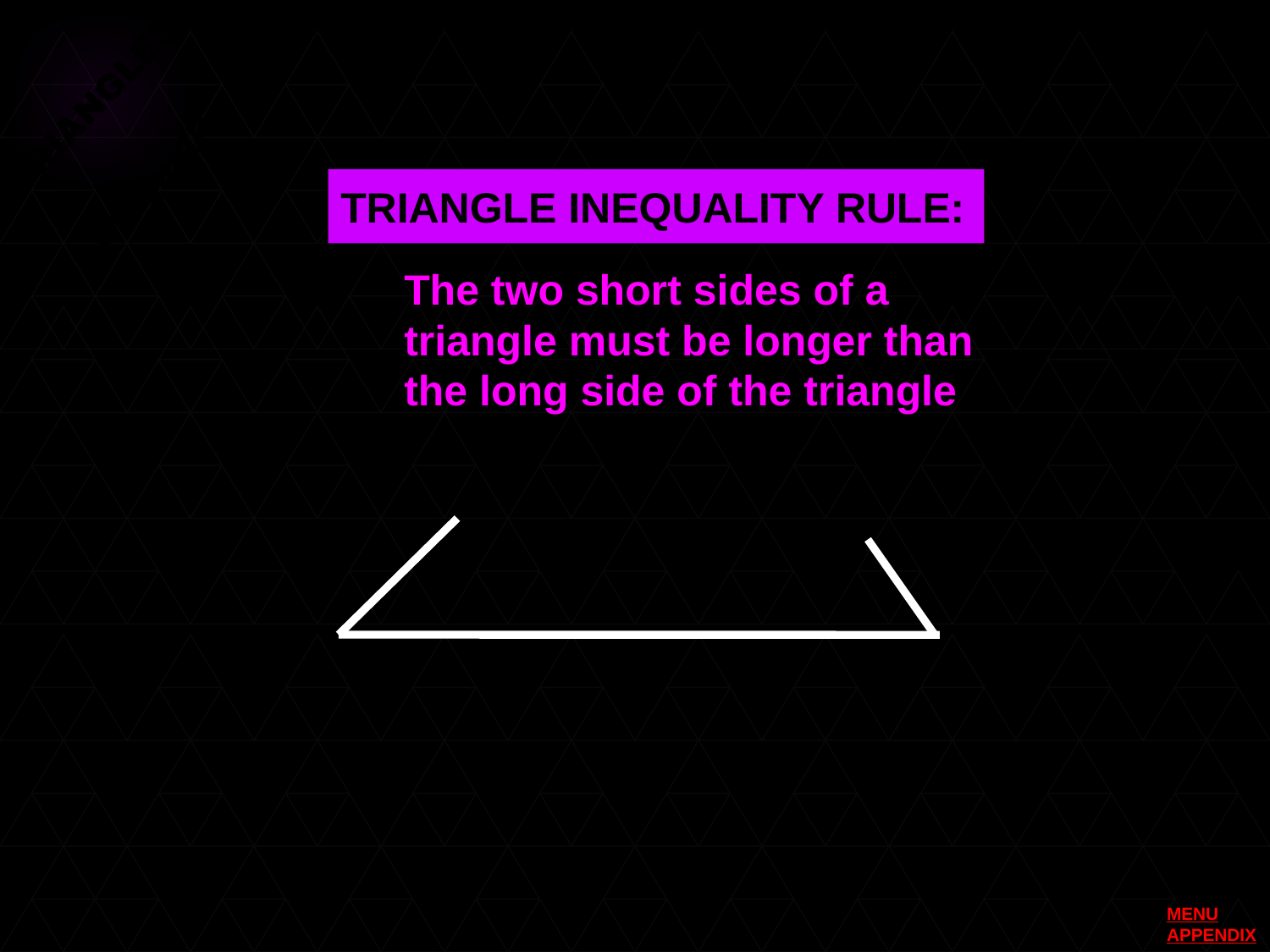

TRIANGLES
Inequality
TRIANGLE INEQUALITY RULE:
The two short sides of a triangle must be longer than the long side of the triangle

MENU
APPENDIX